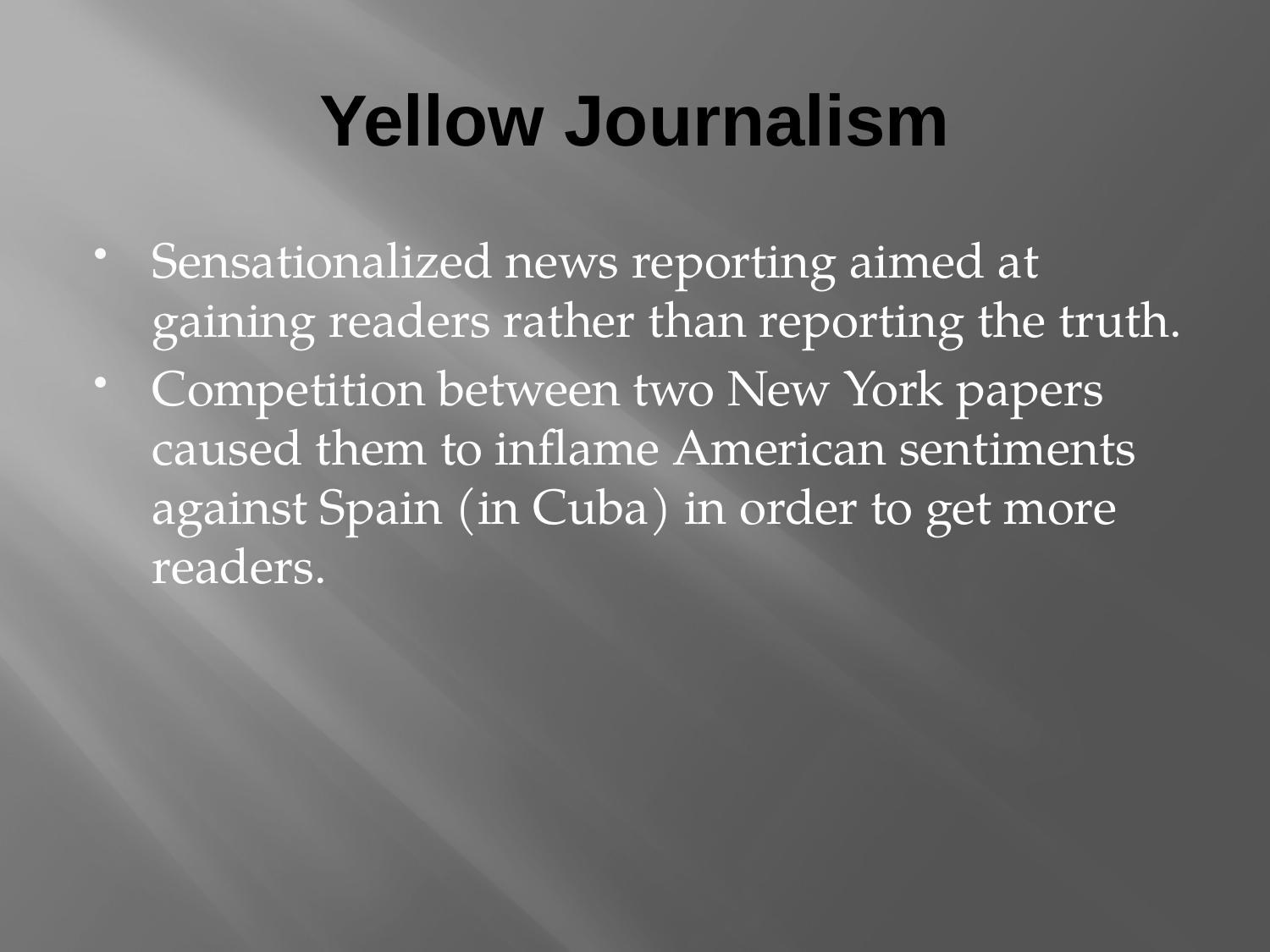

# Yellow Journalism
Sensationalized news reporting aimed at gaining readers rather than reporting the truth.
Competition between two New York papers caused them to inflame American sentiments against Spain (in Cuba) in order to get more readers.